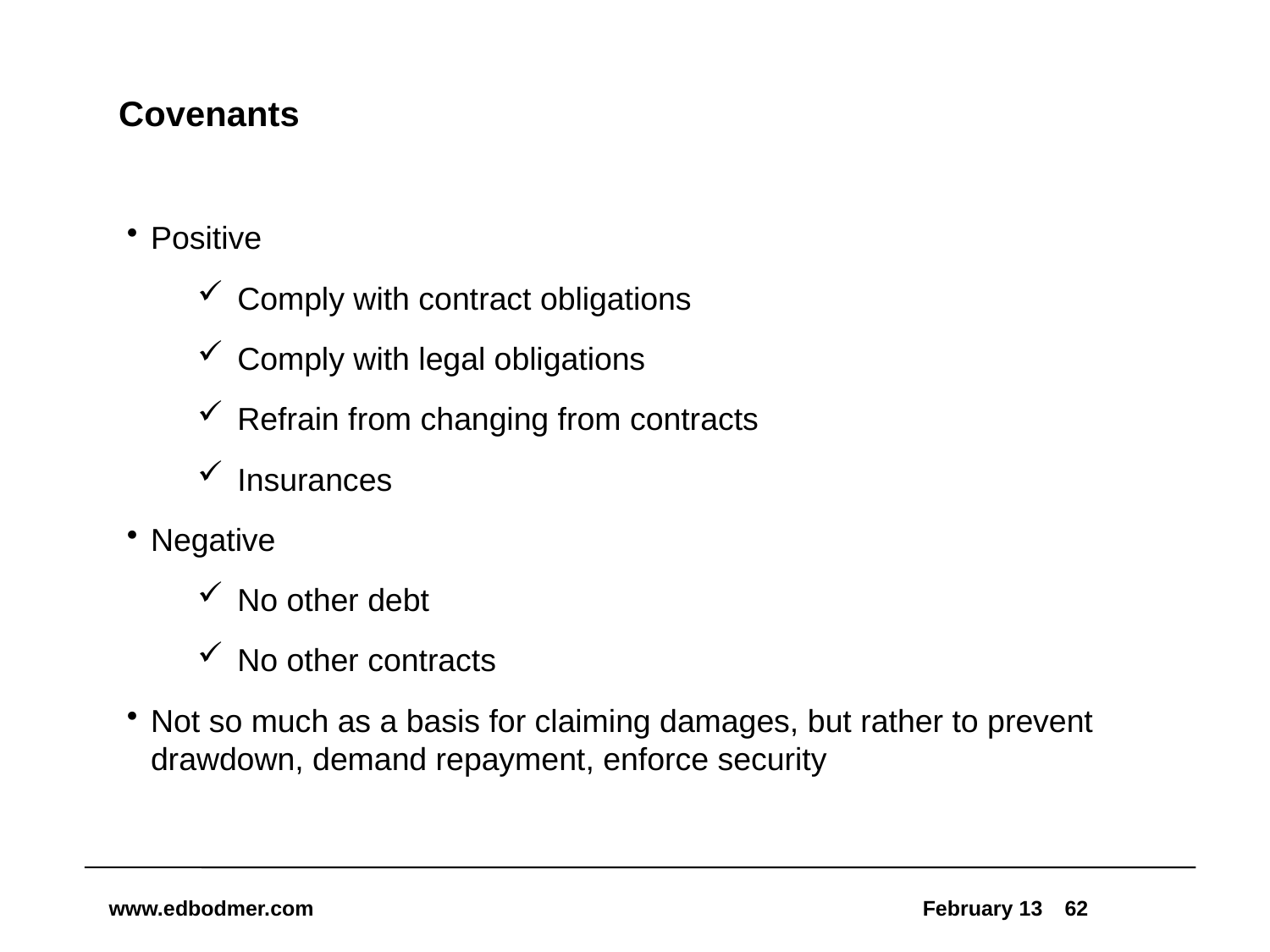

# Covenants
Positive
Comply with contract obligations
Comply with legal obligations
Refrain from changing from contracts
Insurances
Negative
No other debt
No other contracts
Not so much as a basis for claiming damages, but rather to prevent drawdown, demand repayment, enforce security